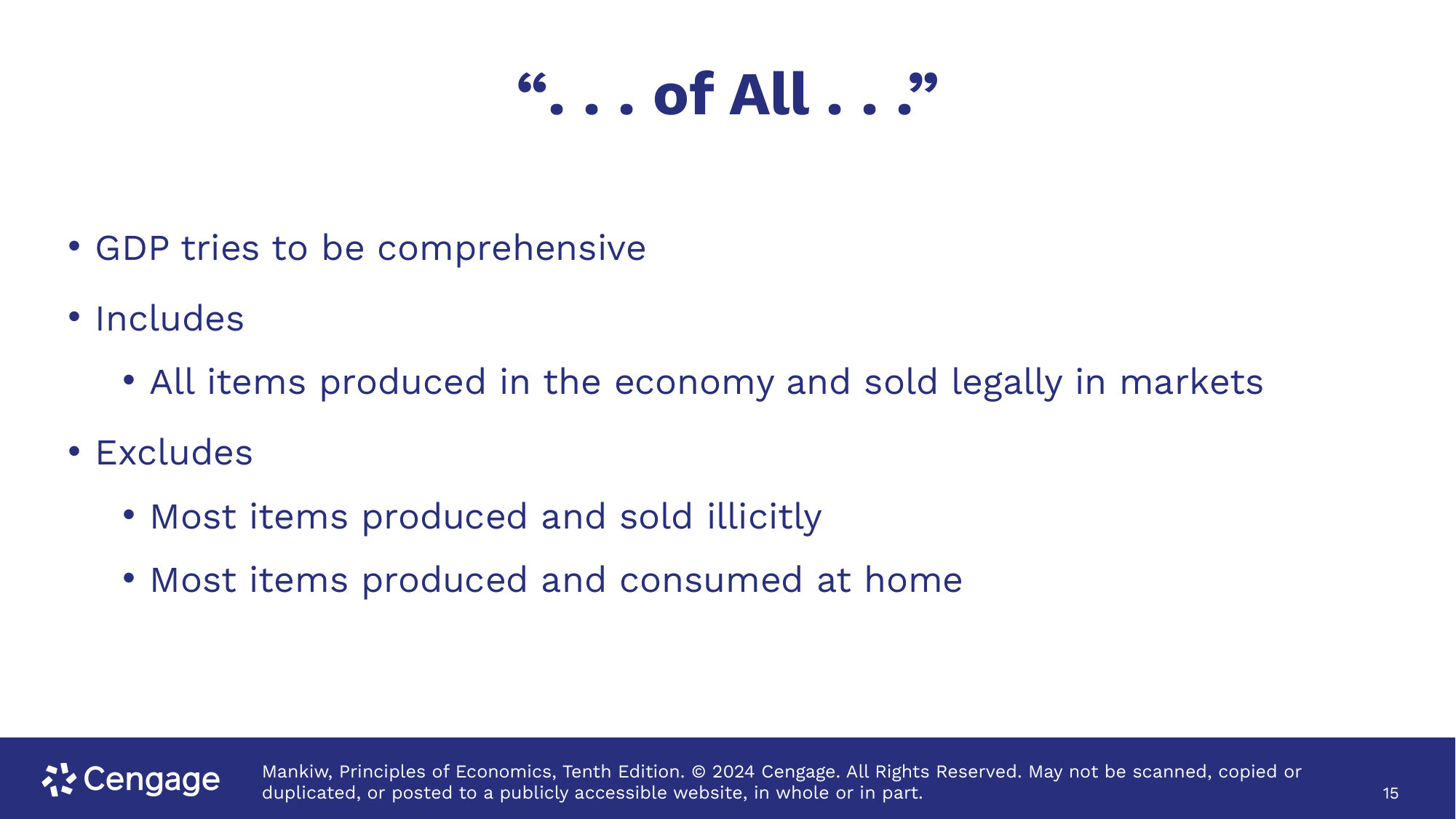

# “. . . of All . . .”
GDP tries to be comprehensive
Includes
All items produced in the economy and sold legally in markets
Excludes
Most items produced and sold illicitly
Most items produced and consumed at home